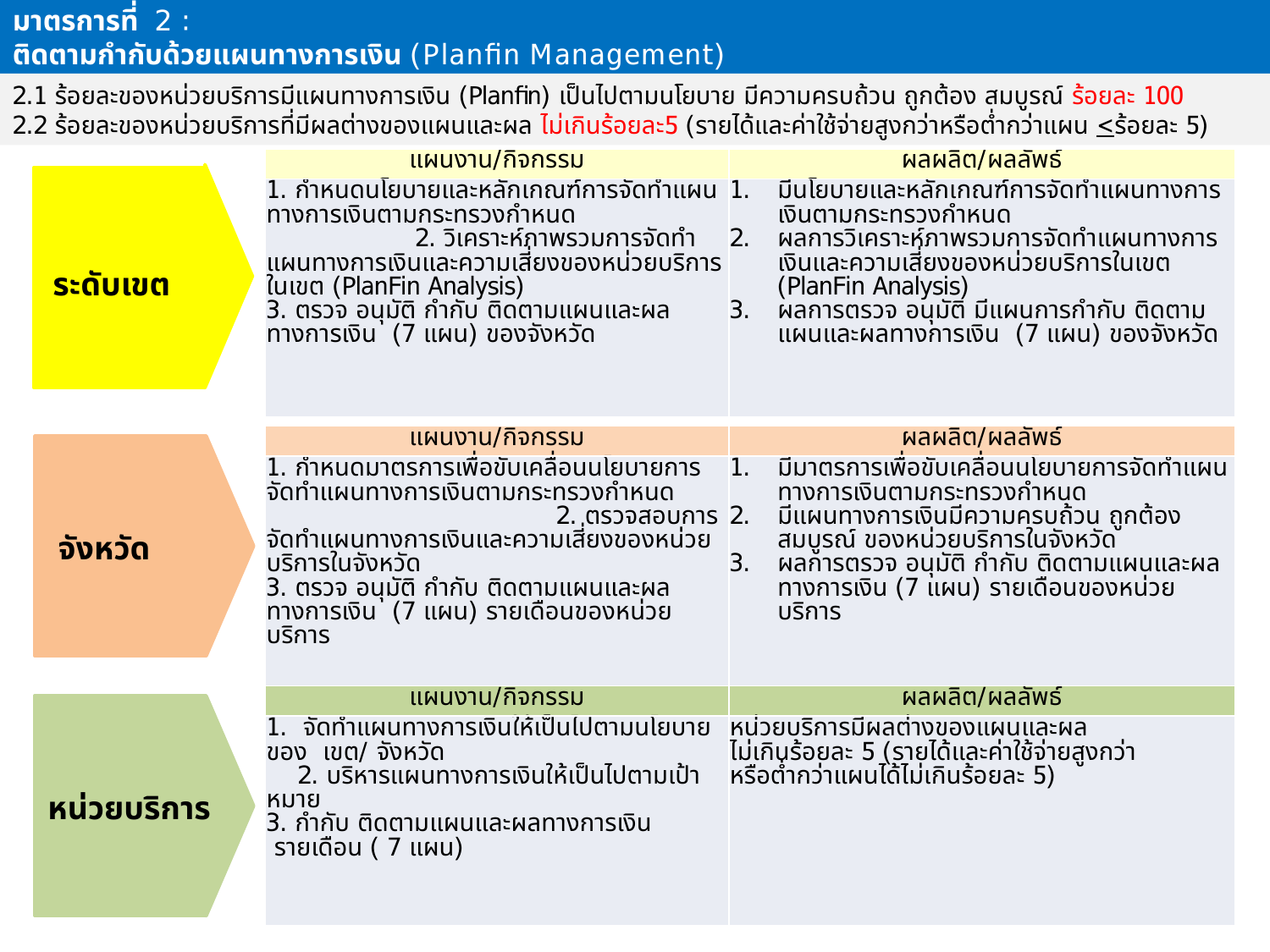

มาตรการที่  2 :
ติดตามกำกับด้วยแผนทางการเงิน (Planfin Management)
:

2.1 ร้อยละของหน่วยบริการมีแผนทางการเงิน (Planfin) เป็นไปตามนโยบาย มีความครบถ้วน ถูกต้อง สมบูรณ์ ร้อยละ 100
2.2 ร้อยละของหน่วยบริการที่มีผลต่างของแผนและผล ไม่เกินร้อยละ5 (รายได้และค่าใช้จ่ายสูงกว่าหรือต่ำกว่าแผน <ร้อยละ 5)
| แผนงาน/กิจกรรม | ผลผลิต/ผลลัพธ์ |
| --- | --- |
| 1. กำหนดนโยบายและหลักเกณฑ์การจัดทำแผนทางการเงินตามกระทรวงกำหนด 2. วิเคราะห์ภาพรวมการจัดทำแผนทางการเงินและความเสี่ยงของหน่วยบริการในเขต (PlanFin Analysis) 3. ตรวจ อนุมัติ กำกับ ติดตามแผนและผลทางการเงิน (7 แผน) ของจังหวัด | มีนโยบายและหลักเกณฑ์การจัดทำแผนทางการเงินตามกระทรวงกำหนด ผลการวิเคราะห์ภาพรวมการจัดทำแผนทางการเงินและความเสี่ยงของหน่วยบริการในเขต (PlanFin Analysis) ผลการตรวจ อนุมัติ มีแผนการกำกับ ติดตามแผนและผลทางการเงิน (7 แผน) ของจังหวัด |

ระดับเขต

| แผนงาน/กิจกรรม | ผลผลิต/ผลลัพธ์ |
| --- | --- |
| 1. กำหนดมาตรการเพื่อขับเคลื่อนนโยบายการจัดทำแผนทางการเงินตามกระทรวงกำหนด 2. ตรวจสอบการจัดทำแผนทางการเงินและความเสี่ยงของหน่วยบริการในจังหวัด 3. ตรวจ อนุมัติ กำกับ ติดตามแผนและผลทางการเงิน (7 แผน) รายเดือนของหน่วยบริการ | มีมาตรการเพื่อขับเคลื่อนนโยบายการจัดทำแผนทางการเงินตามกระทรวงกำหนด มีแผนทางการเงินมีความครบถ้วน ถูกต้อง สมบูรณ์ ของหน่วยบริการในจังหวัด ผลการตรวจ อนุมัติ กำกับ ติดตามแผนและผลทางการเงิน (7 แผน) รายเดือนของหน่วยบริการ |

จังหวัด

| แผนงาน/กิจกรรม | ผลผลิต/ผลลัพธ์ |
| --- | --- |
| 1. จัดทำแผนทางการเงินให้เป็นไปตามนโยบายของ เขต/ จังหวัด 2. บริหารแผนทางการเงินให้เป็นไปตามเป้าหมาย 3. กำกับ ติดตามแผนและผลทางการเงิน รายเดือน ( 7 แผน) | หน่วยบริการมีผลต่างของแผนและผล ไม่เกินร้อยละ 5 (รายได้และค่าใช้จ่ายสูงกว่า หรือต่ำกว่าแผนได้ไม่เกินร้อยละ 5) |

หน่วยบริการ